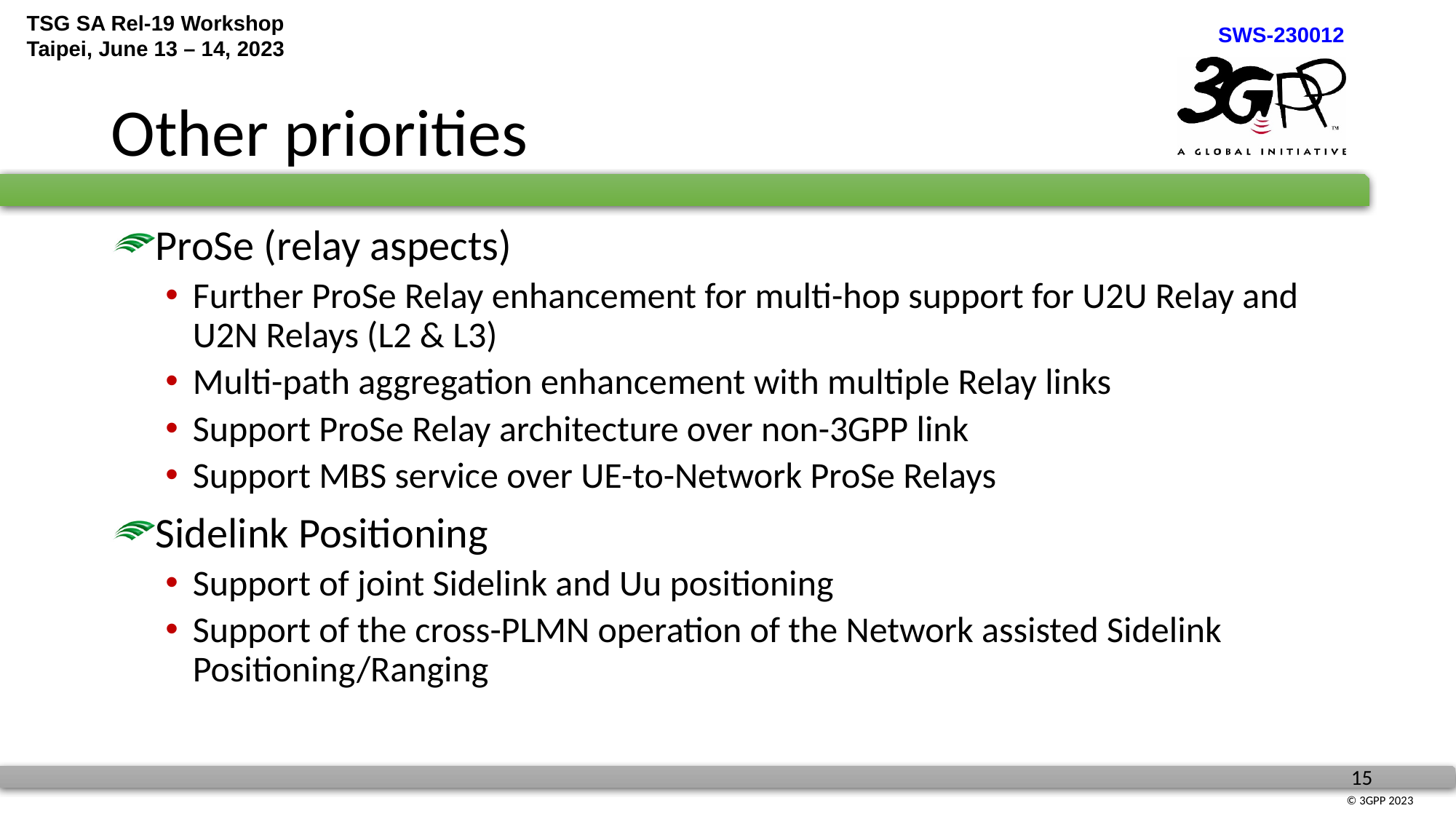

# Other priorities
ProSe (relay aspects)
Further ProSe Relay enhancement for multi-hop support for U2U Relay and U2N Relays (L2 & L3)
Multi-path aggregation enhancement with multiple Relay links
Support ProSe Relay architecture over non-3GPP link
Support MBS service over UE-to-Network ProSe Relays
Sidelink Positioning
Support of joint Sidelink and Uu positioning
Support of the cross-PLMN operation of the Network assisted Sidelink Positioning/Ranging